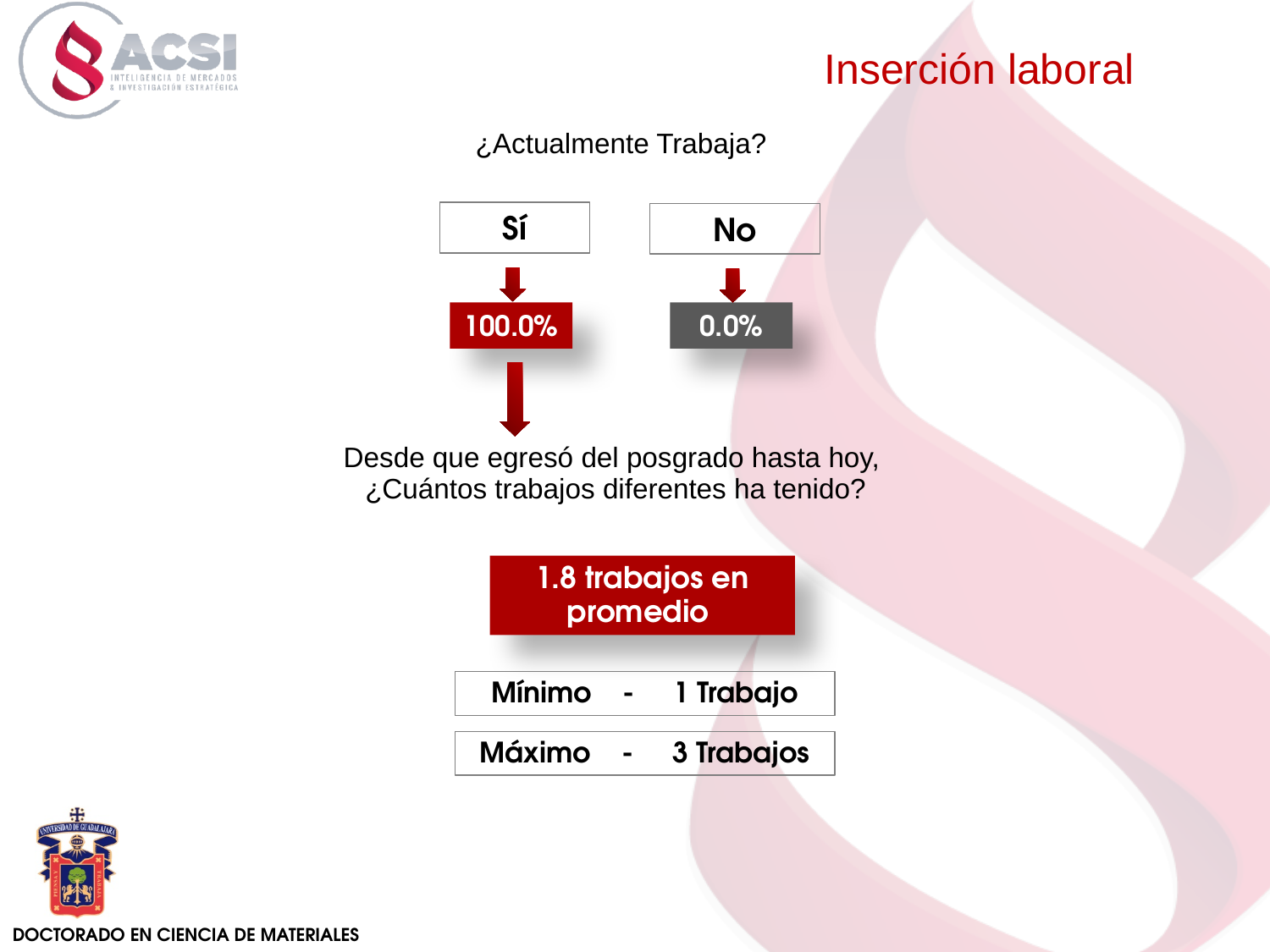

Inserción laboral
¿Actualmente Trabaja?
Sí
No

100.0%
0.0%

Desde que egresó del posgrado hasta hoy,
¿Cuántos trabajos diferentes ha tenido?
1.8 trabajos en promedio
Mínimo    -     1 Trabajo
Máximo    -     3 Trabajos